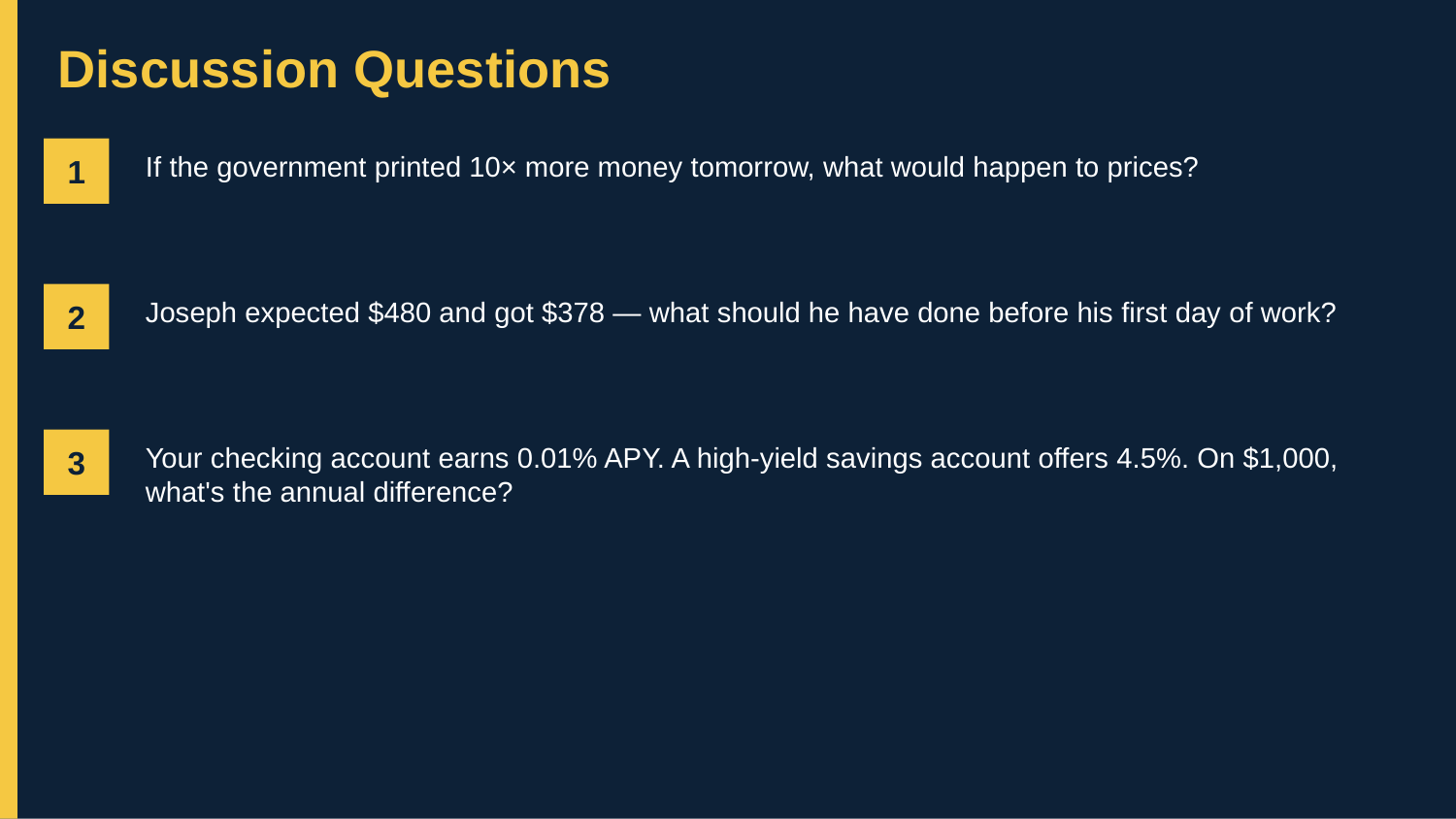

Discussion Questions

1
If the government printed 10× more money tomorrow, what would happen to prices?

2
Joseph expected $480 and got $378 — what should he have done before his first day of work?

3
Your checking account earns 0.01% APY. A high-yield savings account offers 4.5%. On $1,000, what's the annual difference?